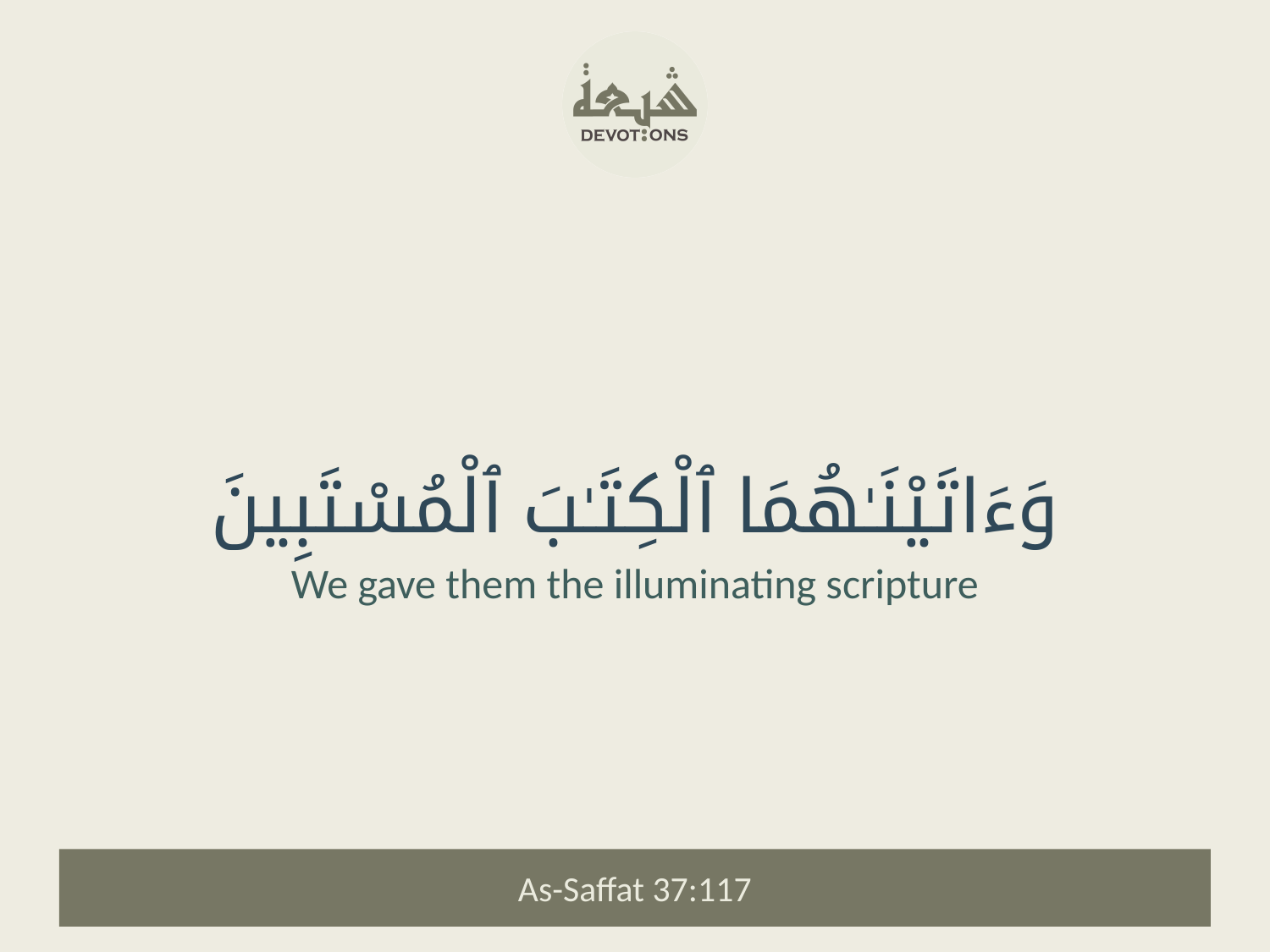

وَءَاتَيْنَـٰهُمَا ٱلْكِتَـٰبَ ٱلْمُسْتَبِينَ
We gave them the illuminating scripture
As-Saffat 37:117